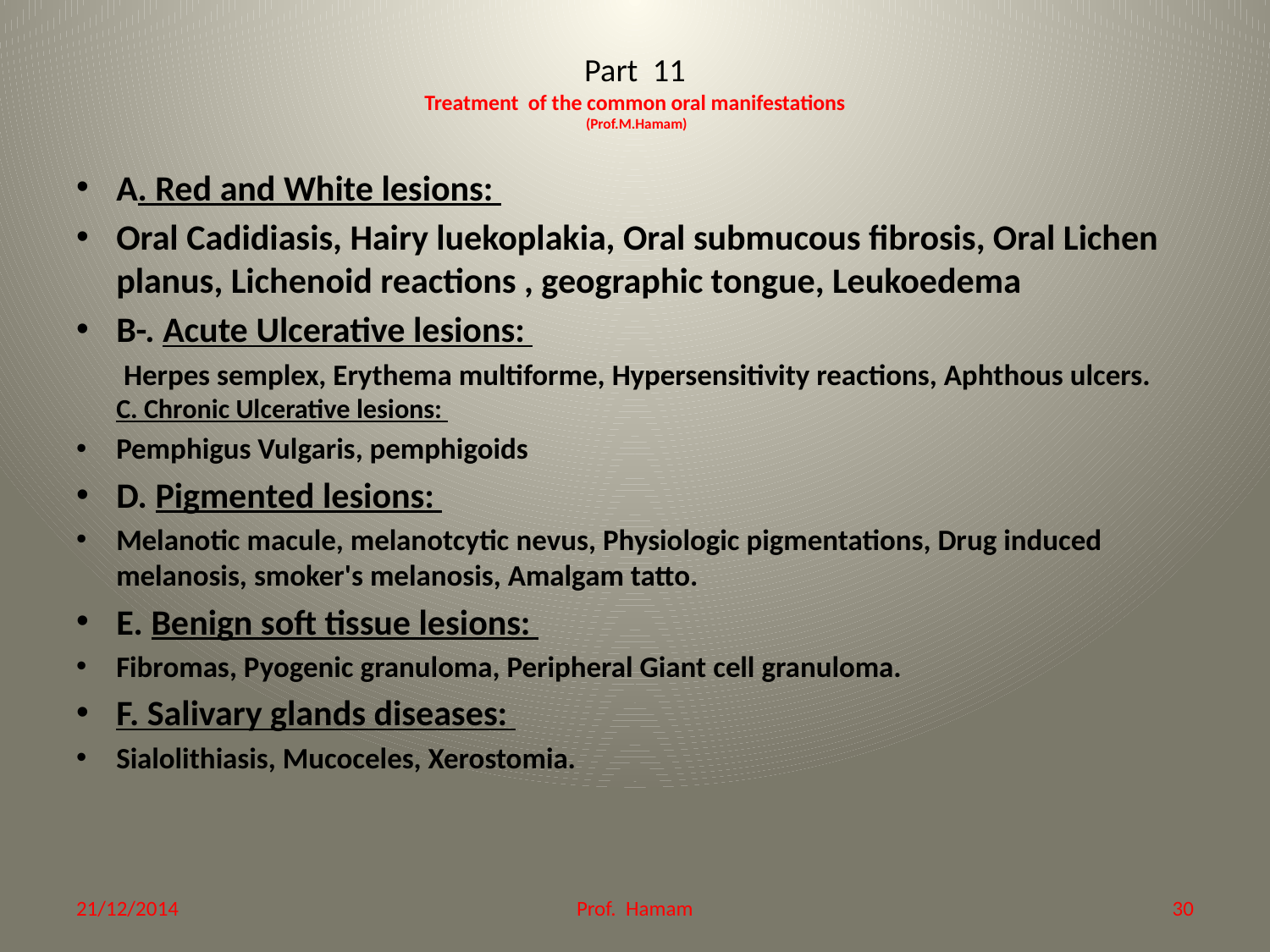

# Part  11 Treatment  of the common oral manifestations (Prof.M.Hamam)
A. Red and White lesions:
Oral Cadidiasis, Hairy luekoplakia, Oral submucous fibrosis, Oral Lichen planus, Lichenoid reactions , geographic tongue, Leukoedema
B-. Acute Ulcerative lesions:
       Herpes semplex, Erythema multiforme, Hypersensitivity reactions, Aphthous ulcers.
C. Chronic Ulcerative lesions:
Pemphigus Vulgaris, pemphigoids
D. Pigmented lesions:
Melanotic macule, melanotcytic nevus, Physiologic pigmentations, Drug induced melanosis, smoker's melanosis, Amalgam tatto.
E. Benign soft tissue lesions:
Fibromas, Pyogenic granuloma, Peripheral Giant cell granuloma.
F. Salivary glands diseases:
Sialolithiasis, Mucoceles, Xerostomia.

21/12/2014
Prof.  Hamam
30